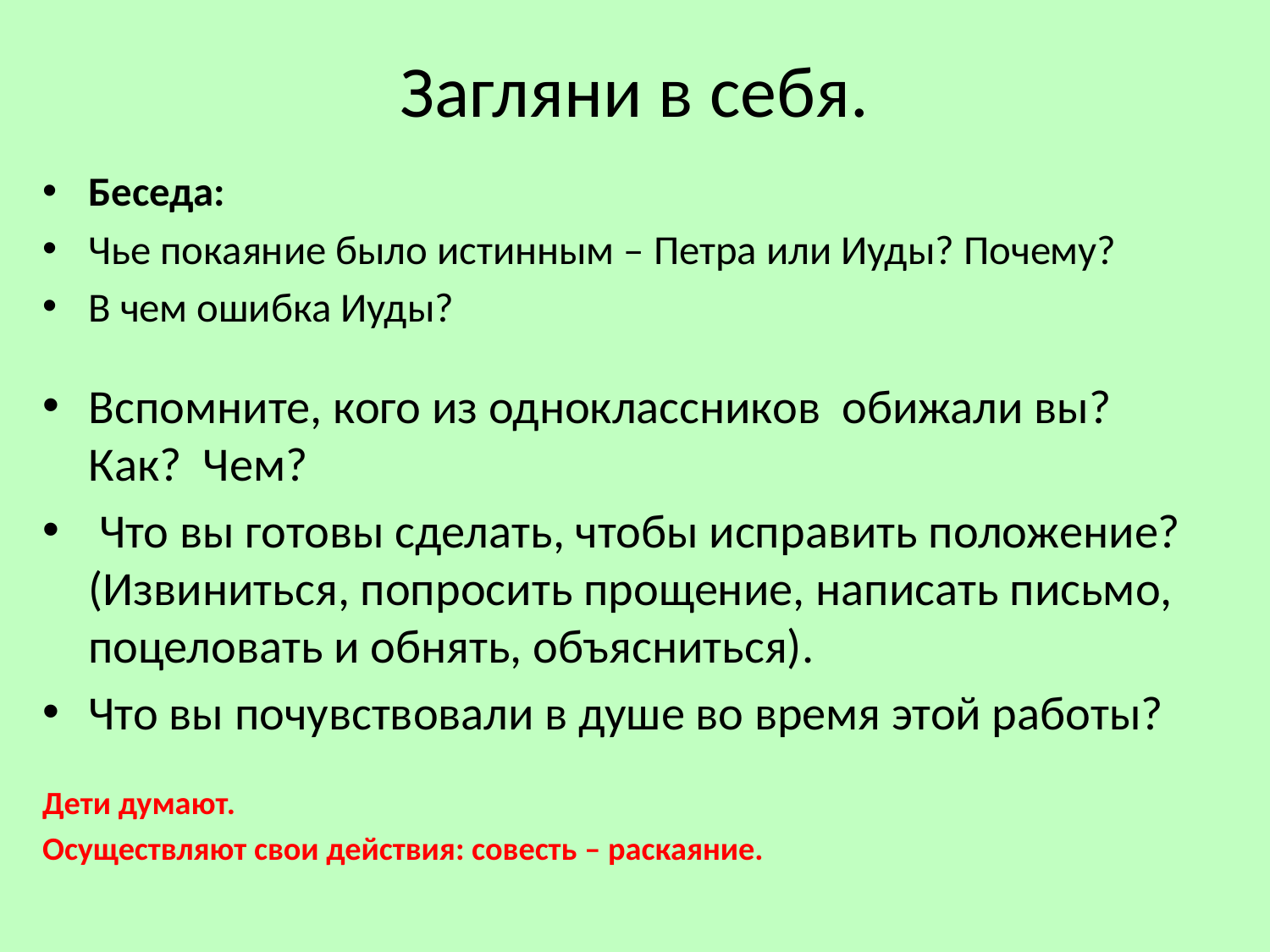

# Загляни в себя.
Беседа:
Чье покаяние было истинным – Петра или Иуды? Почему?
В чем ошибка Иуды?

Вспомните, кого из одноклассников  обижали вы? Как?  Чем?
 Что вы готовы сделать, чтобы исправить положение?  (Извиниться, попросить прощение, написать письмо, поцеловать и обнять, объясниться).
Что вы почувствовали в душе во время этой работы?

Дети думают.
Осуществляют свои действия: совесть – раскаяние.